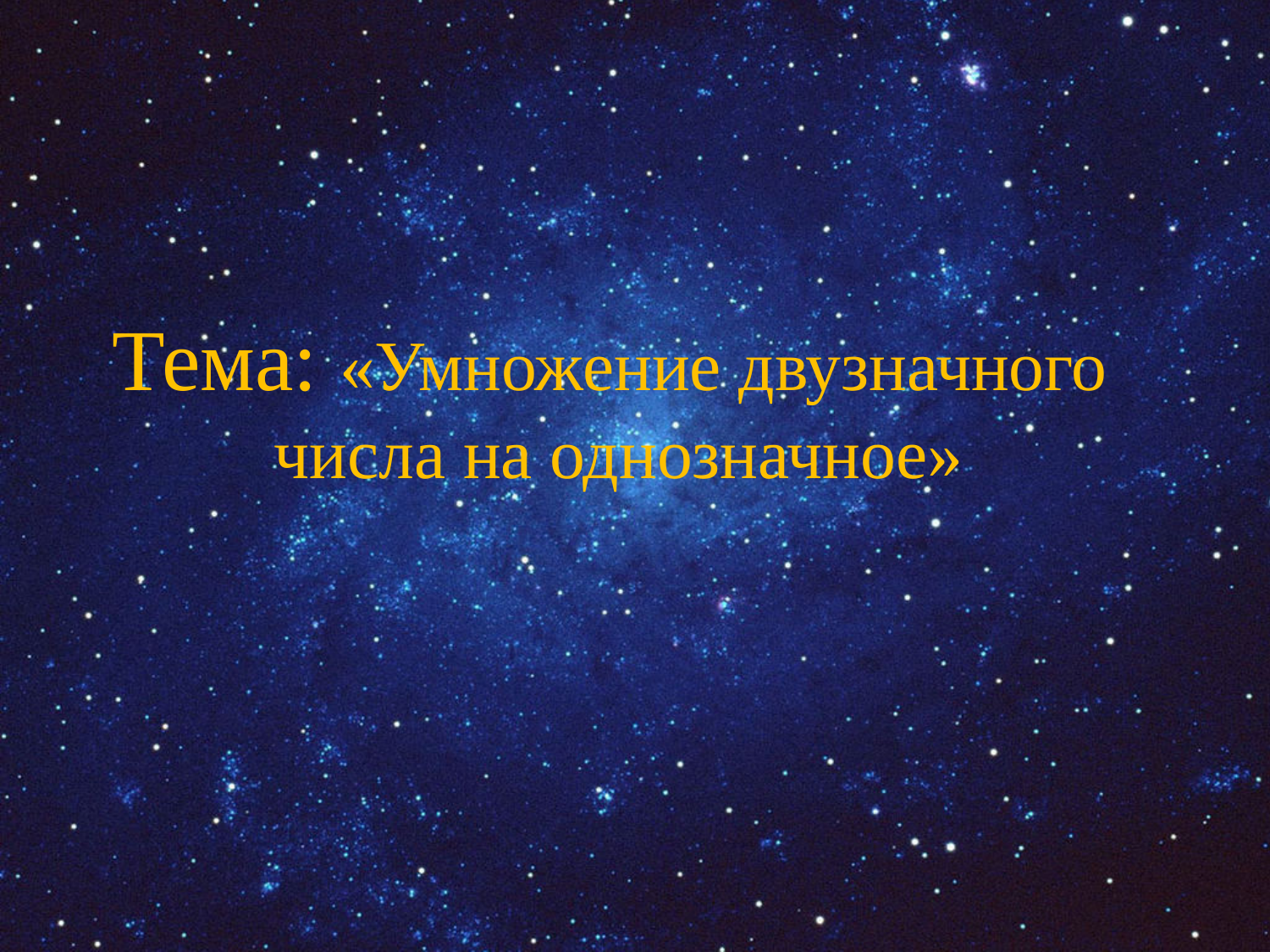

# Тема: «Умножение двузначного   числа на однозначное»